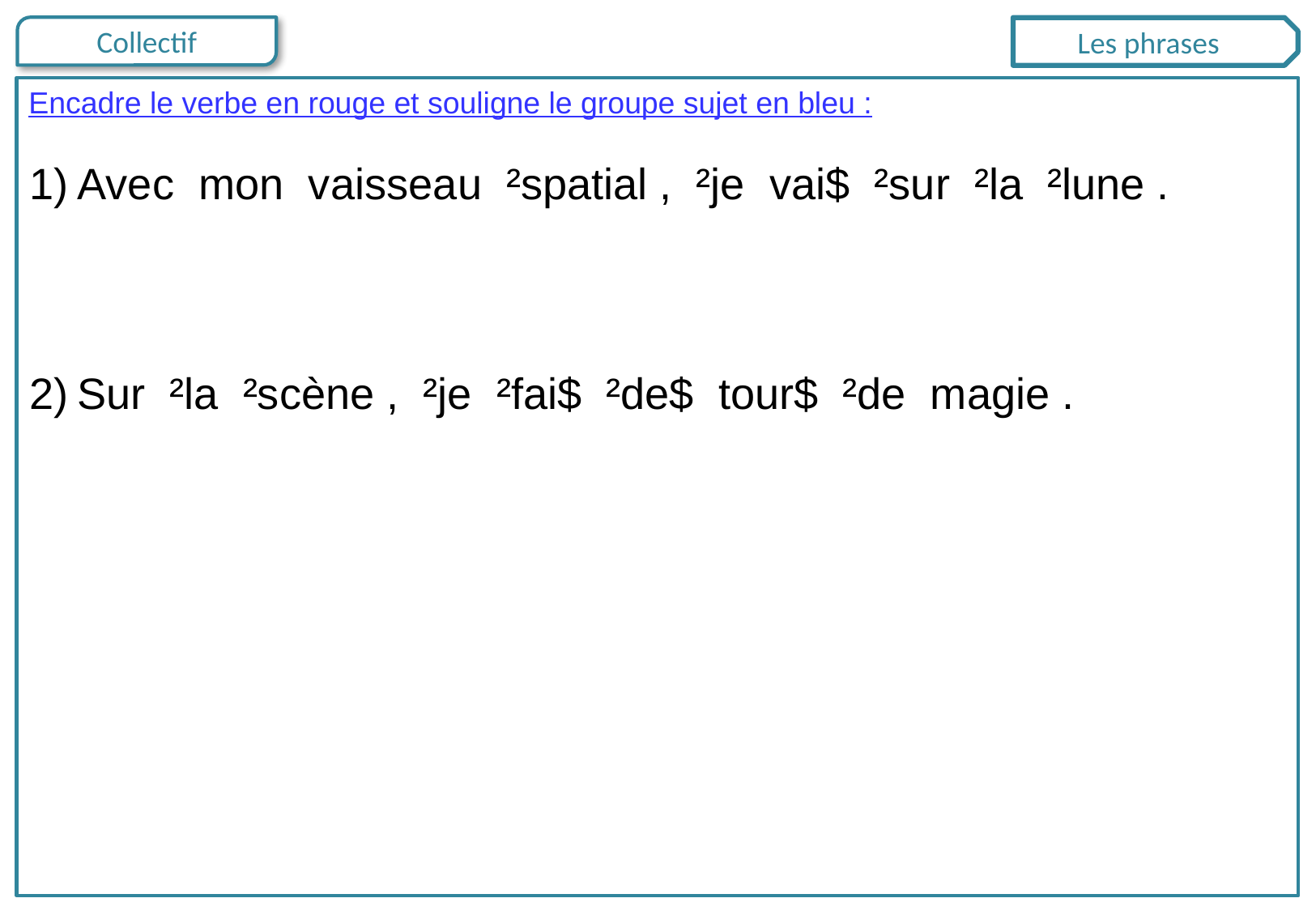

Les phrases
Encadre le verbe en rouge et souligne le groupe sujet en bleu :
Avec  mon  vaisseau  ²spatial ,  ²je  vai$  ²sur  ²la  ²lune .
Sur  ²la  ²scène ,  ²je  ²fai$  ²de$  tour$  ²de  magie .